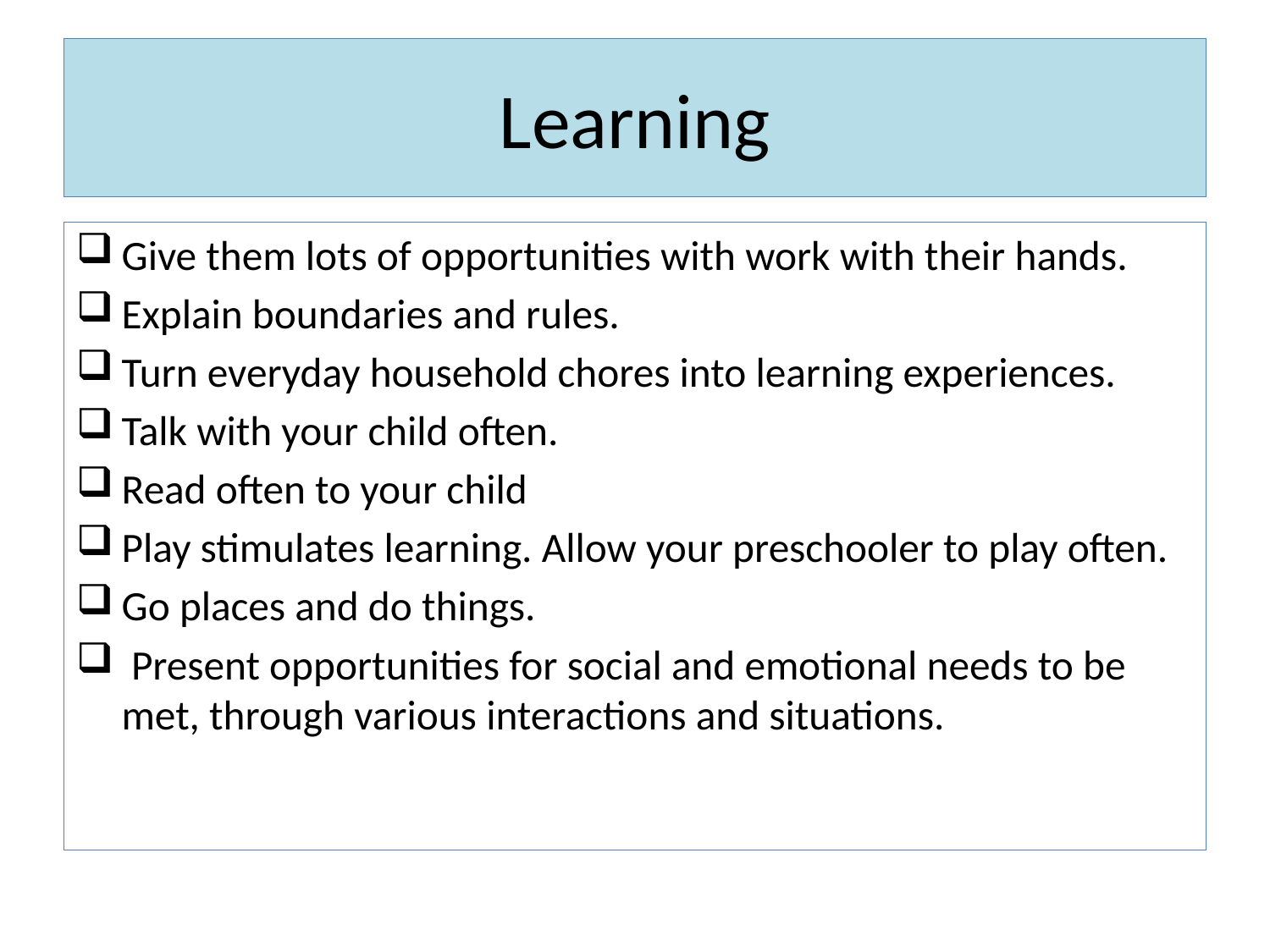

# Learning
Give them lots of opportunities with work with their hands.
Explain boundaries and rules.
Turn everyday household chores into learning experiences.
Talk with your child often.
Read often to your child
Play stimulates learning. Allow your preschooler to play often.
Go places and do things.
 Present opportunities for social and emotional needs to be met, through various interactions and situations.